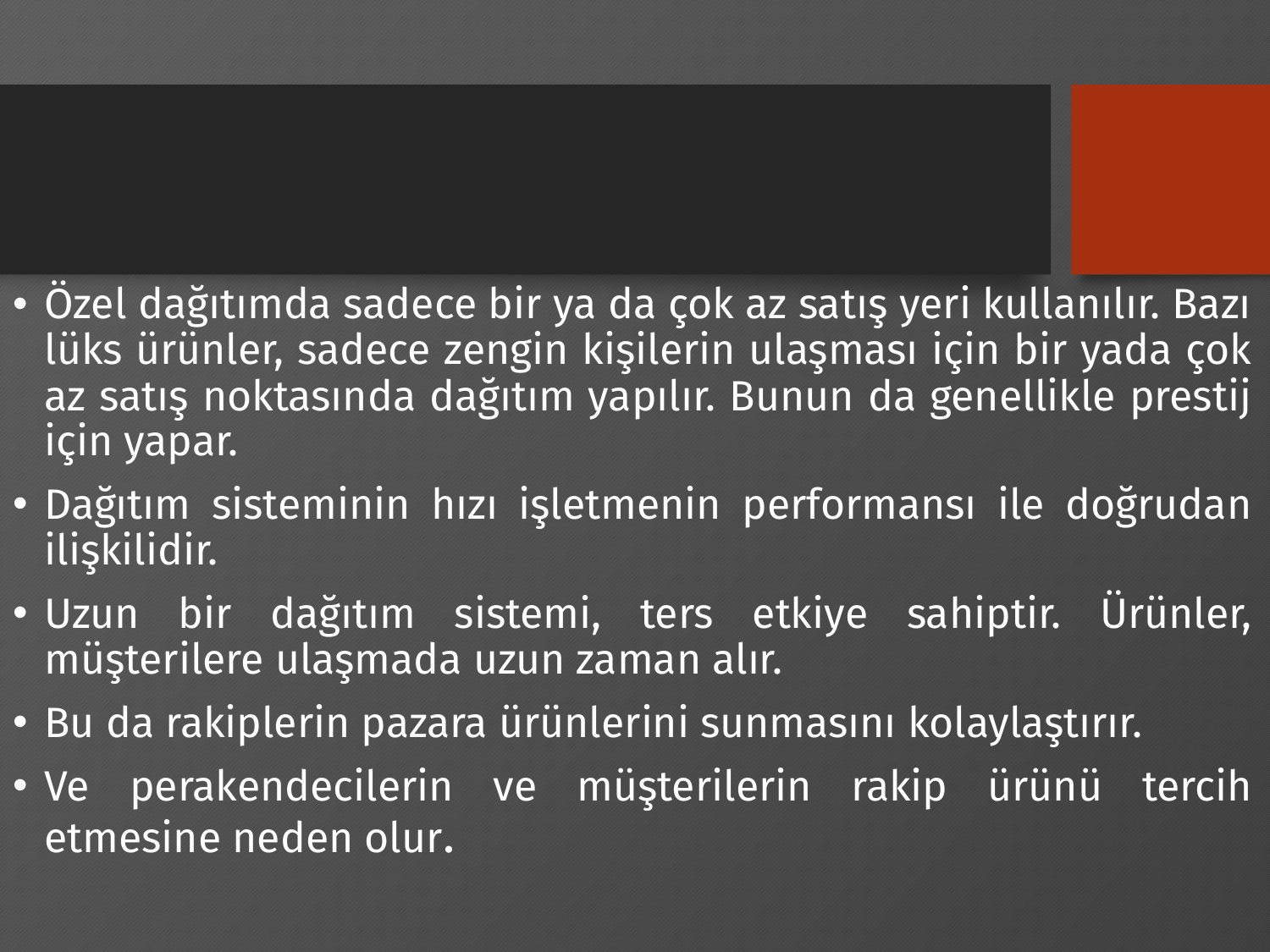

Özel dağıtımda sadece bir ya da çok az satış yeri kullanılır. Bazı lüks ürünler, sadece zengin kişilerin ulaşması için bir yada çok az satış noktasında dağıtım yapılır. Bunun da genellikle prestij için yapar.
Dağıtım sisteminin hızı işletmenin performansı ile doğrudan ilişkilidir.
Uzun bir dağıtım sistemi, ters etkiye sahiptir. Ürünler, müşterilere ulaşmada uzun zaman alır.
Bu da rakiplerin pazara ürünlerini sunmasını kolaylaştırır.
Ve perakendecilerin ve müşterilerin rakip ürünü tercih etmesine neden olur.